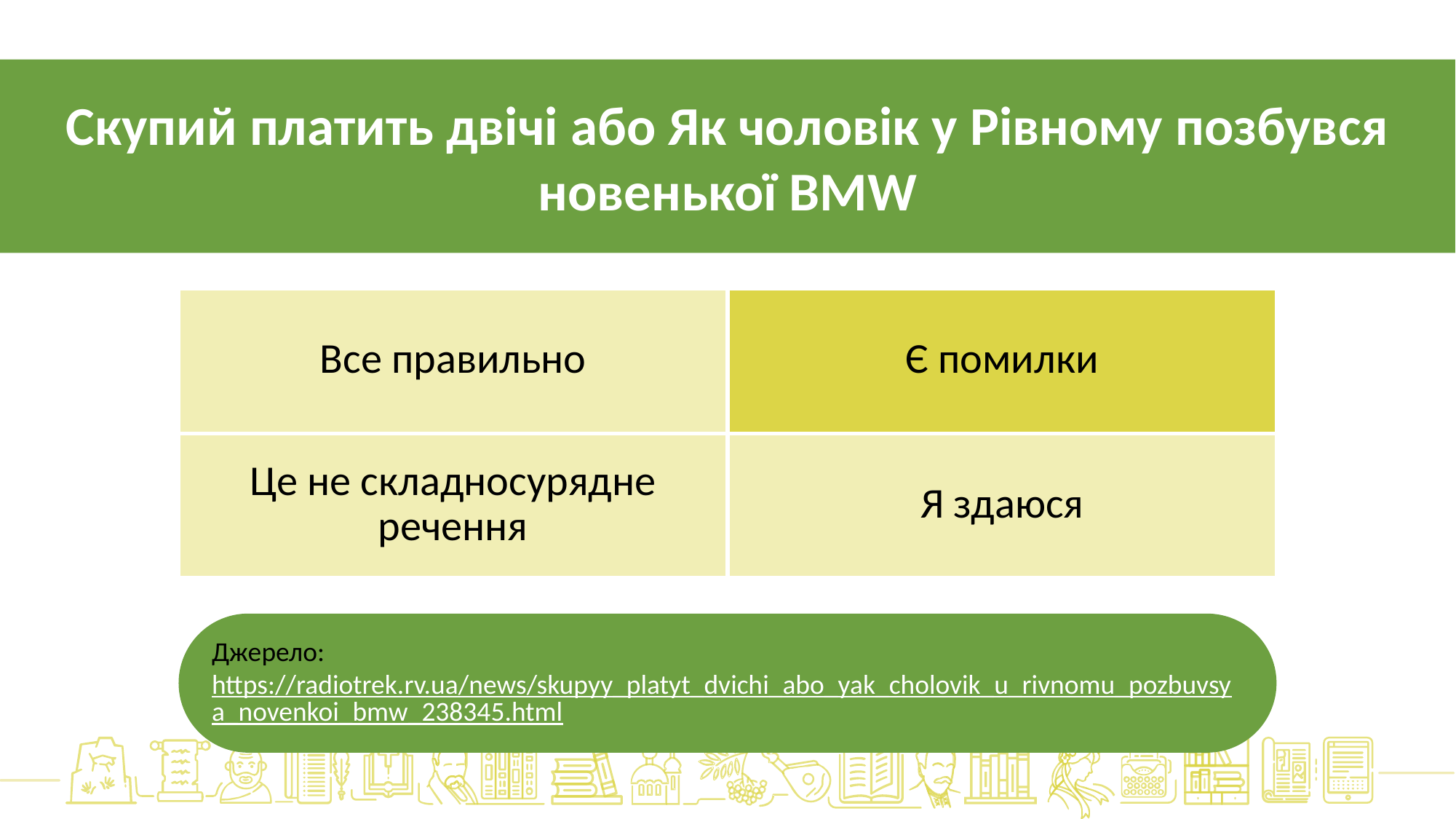

Скупий платить двічі або Як чоловік у Рівному позбувся новенької BMW
| Все правильно | Є помилки |
| --- | --- |
| Це не складносурядне речення | Я здаюся |
Джерело:https://radiotrek.rv.ua/news/skupyy_platyt_dvichi_abo_yak_cholovik_u_rivnomu_pozbuvsya_novenkoi_bmw_238345.html